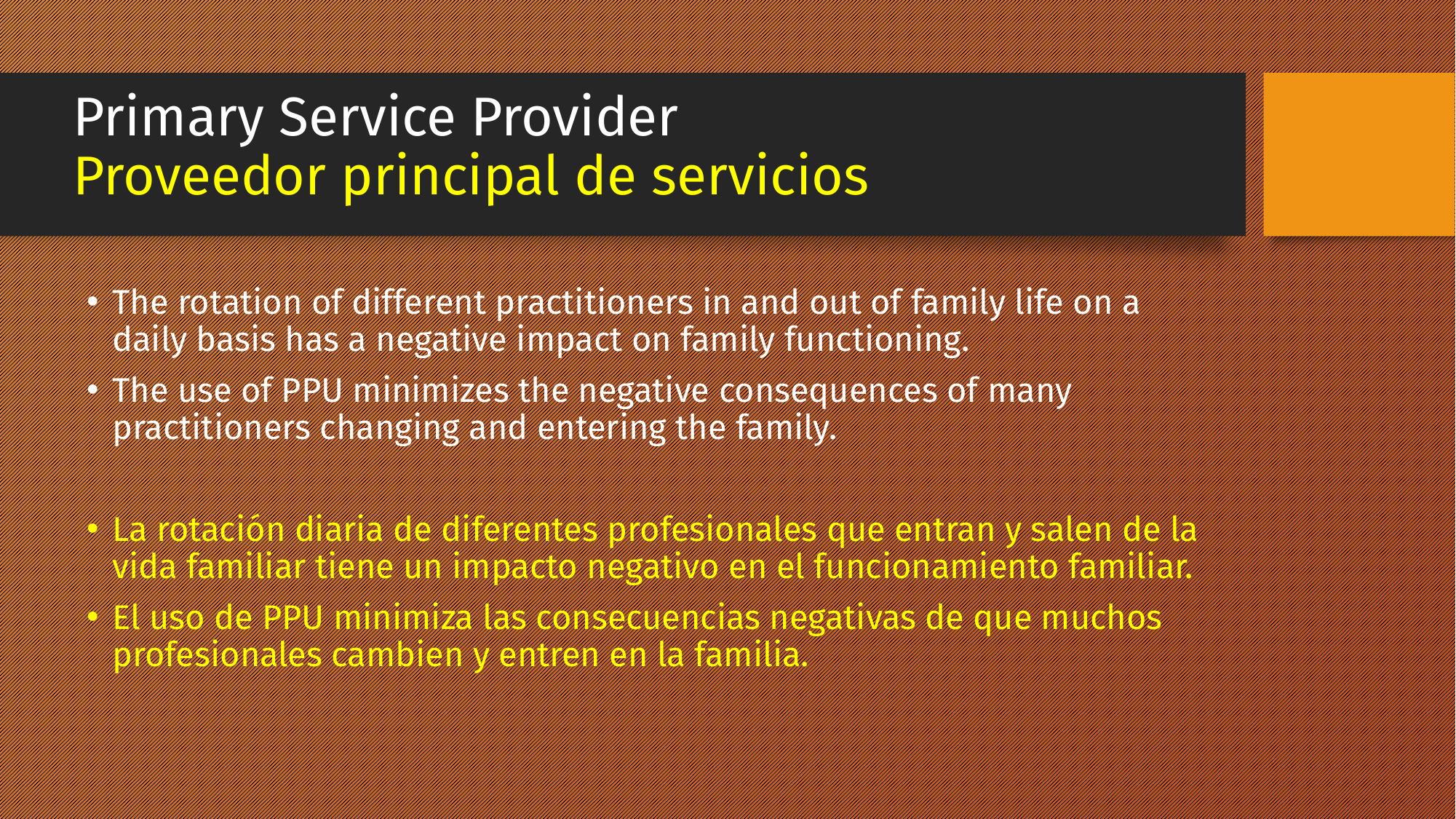

# Primary Service Provider Proveedor principal de servicios
The rotation of different practitioners in and out of family life on a daily basis has a negative impact on family functioning.
The use of PPU minimizes the negative consequences of many practitioners changing and entering the family.

La rotación diaria de diferentes profesionales que entran y salen de la vida familiar tiene un impacto negativo en el funcionamiento familiar.
El uso de PPU minimiza las consecuencias negativas de que muchos profesionales cambien y entren en la familia.